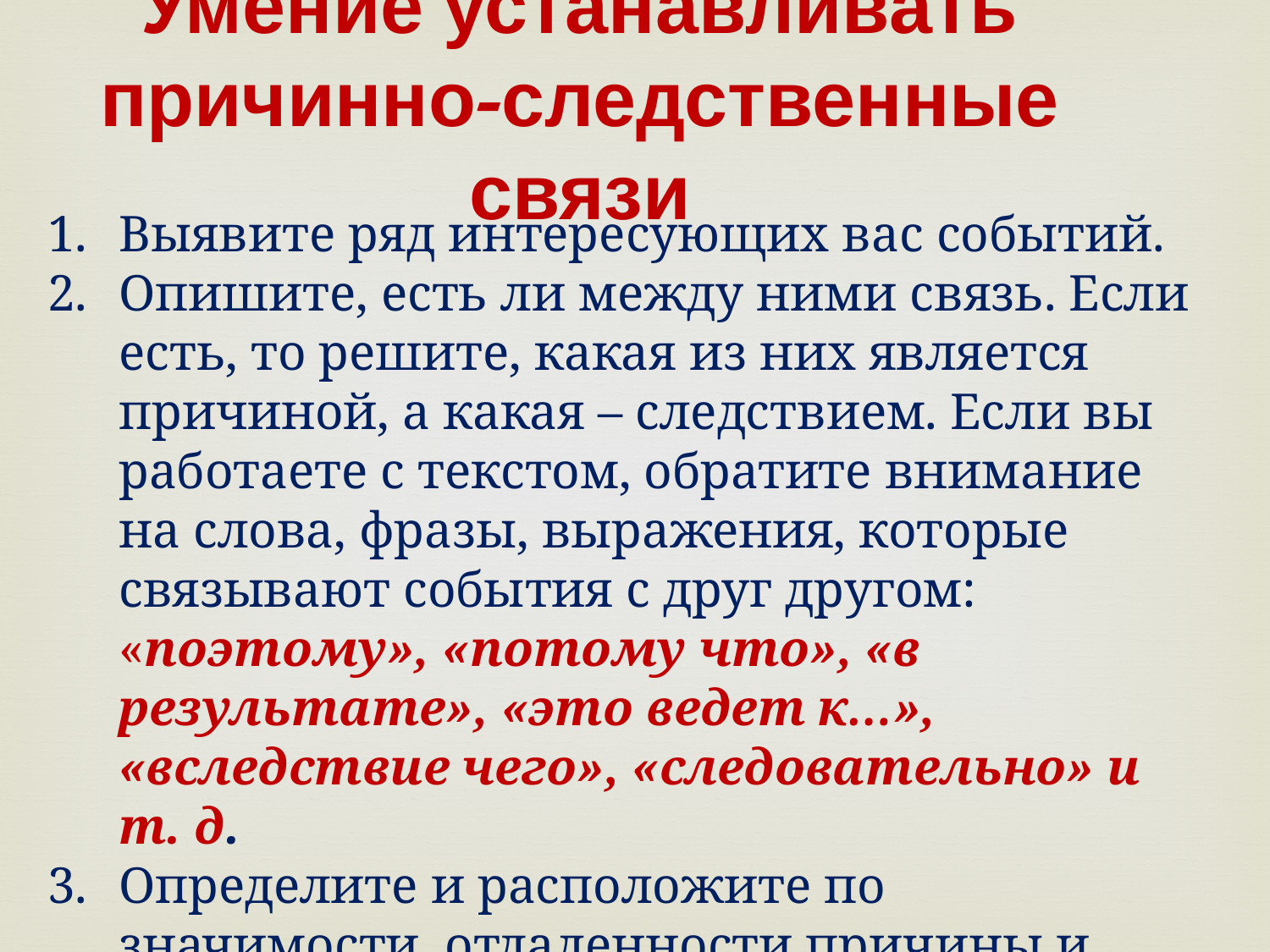

Умение устанавливать причинно-следственные связи
Выявите ряд интересующих вас событий.
Опишите, есть ли между ними связь. Если есть, то решите, какая из них является причиной, а какая – следствием. Если вы работаете с текстом, обратите внимание на слова, фразы, выражения, которые связывают события с друг другом: «поэтому», «потому что», «в результате», «это ведет к…», «вследствие чего», «следовательно» и т. д.
Определите и расположите по значимости, отдаленности причины и последствия одного или нескольких событий, процесса.